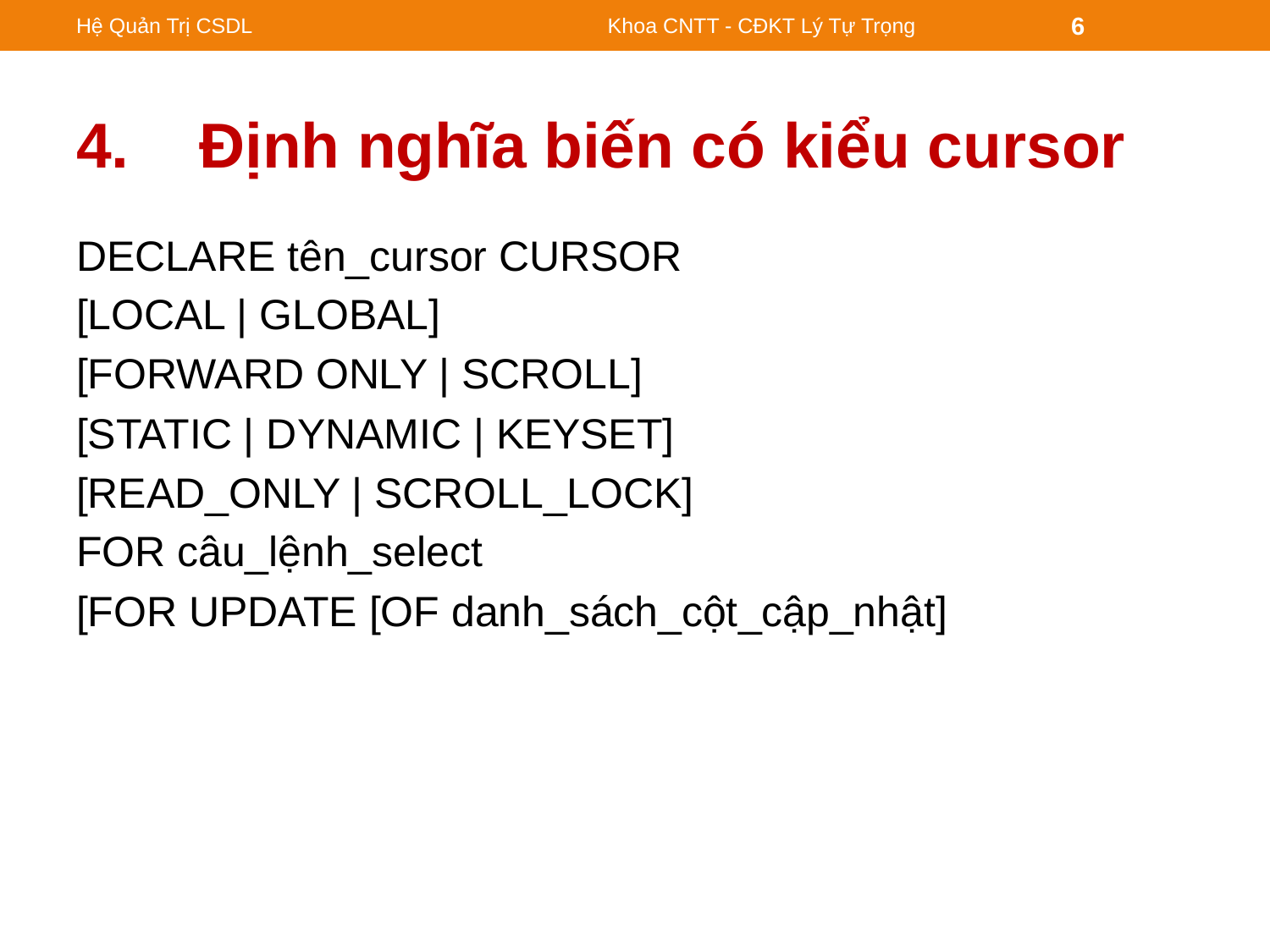

Hệ Quản Trị CSDL
Khoa CNTT - CĐKT Lý Tự Trọng
6
# 4.    Định nghĩa biến có kiểu cursor
DECLARE tên_cursor CURSOR
[LOCAL | GLOBAL]
[FORWARD ONLY | SCROLL]
[STATIC | DYNAMIC | KEYSET]
[READ_ONLY | SCROLL_LOCK]
FOR câu_lệnh_select
[FOR UPDATE [OF danh_sách_cột_cập_nhật]